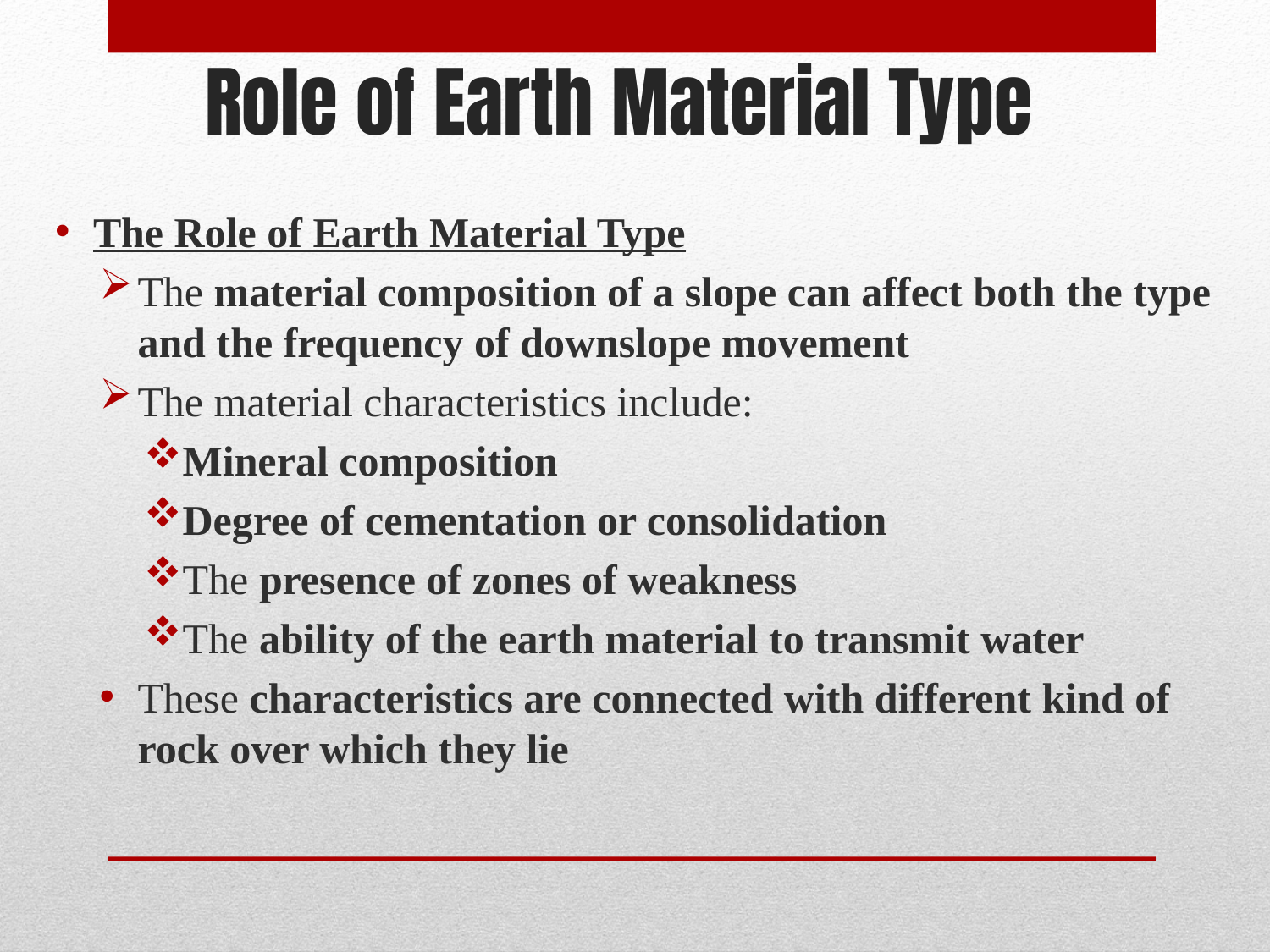

Role of Earth Material Type
The Role of Earth Material Type
The material composition of a slope can affect both the type and the frequency of downslope movement
The material characteristics include:
Mineral composition
Degree of cementation or consolidation
The presence of zones of weakness
The ability of the earth material to transmit water
These characteristics are connected with different kind of rock over which they lie